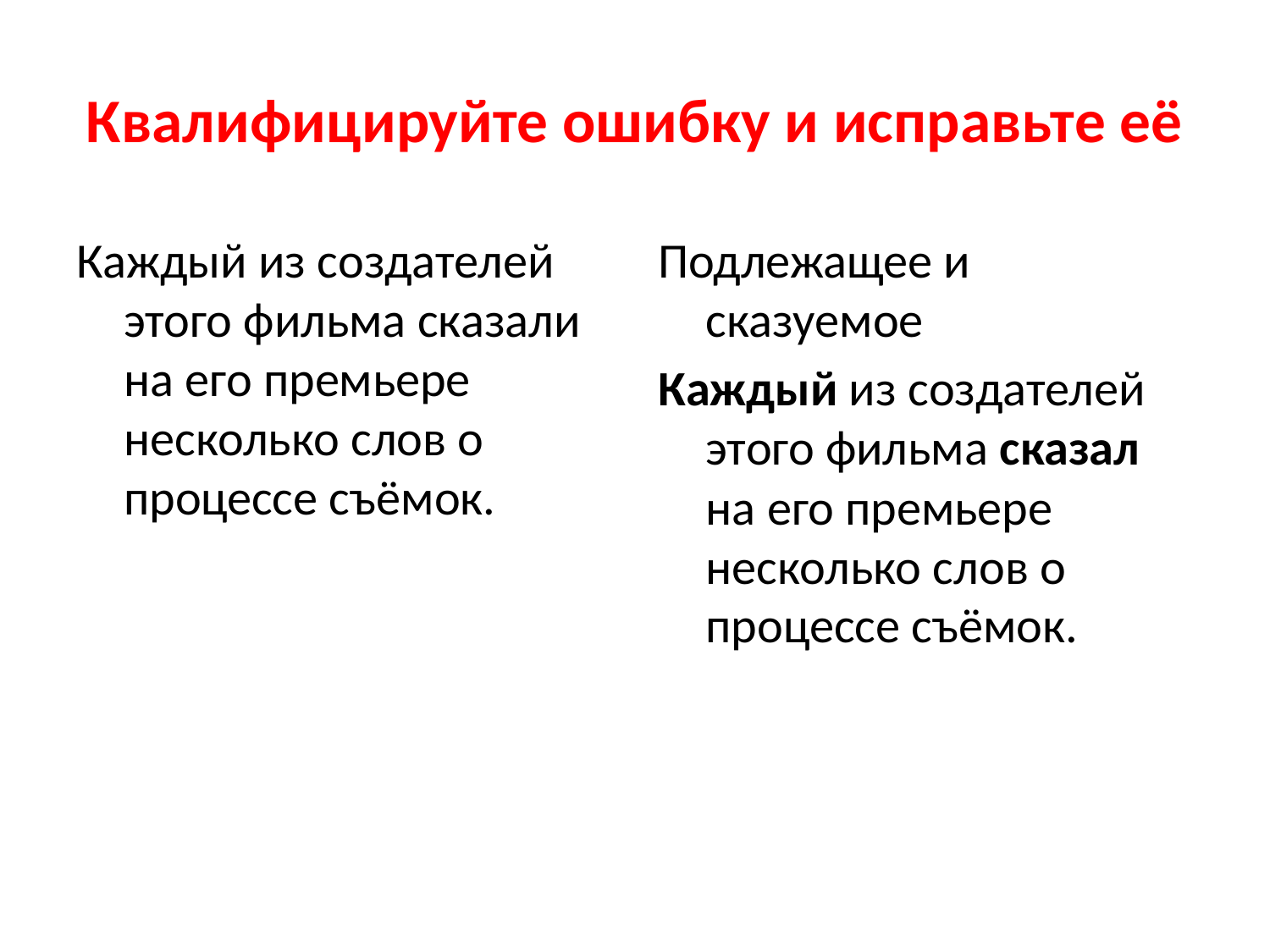

# Квалифицируйте ошибку и исправьте её
Каждый из создателей этого фильма сказали на его премьере несколько слов о процессе съёмок.
Подлежащее и сказуемое
Каждый из создателей этого фильма сказал на его премьере несколько слов о процессе съёмок.